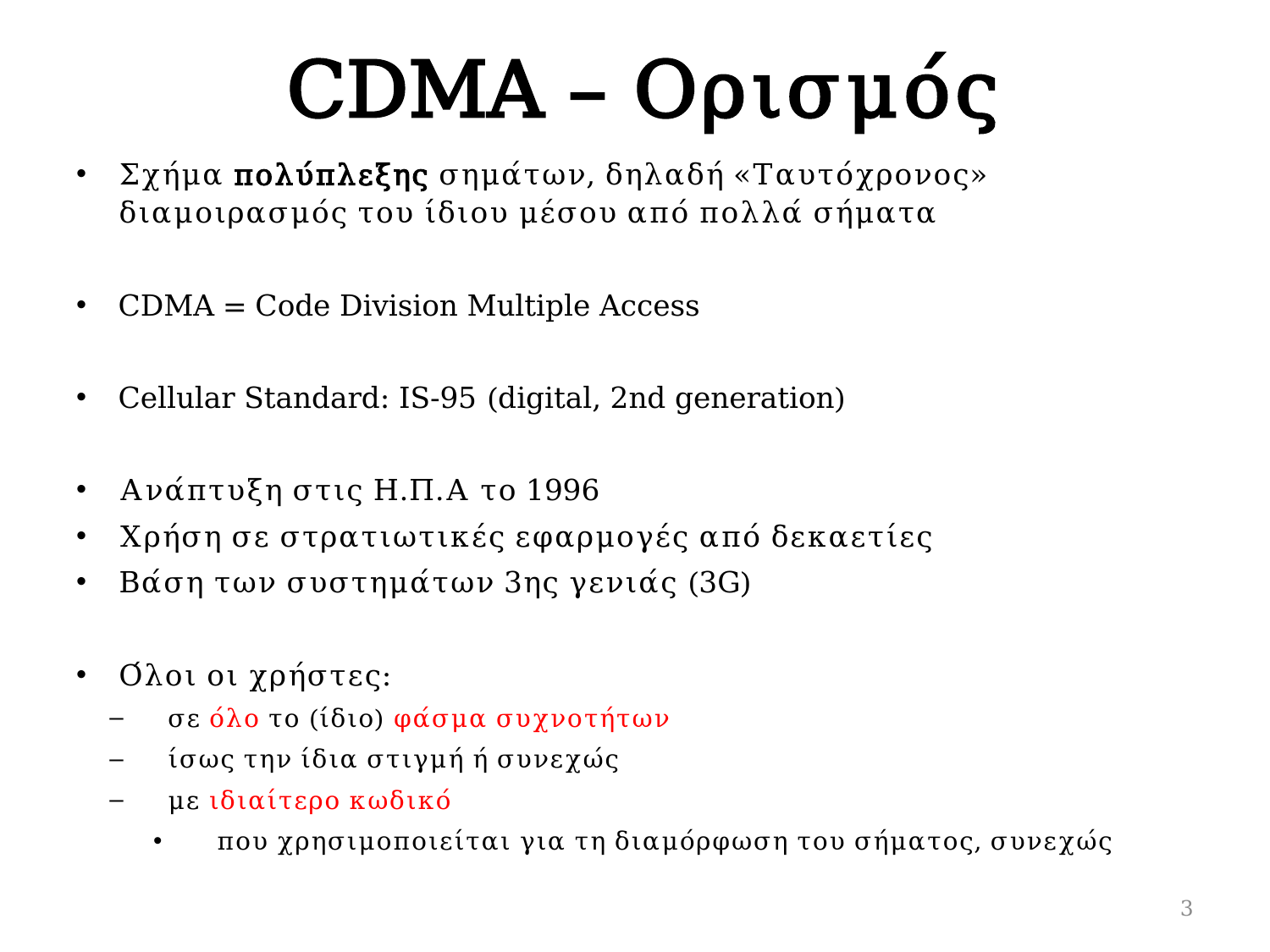

# CDMA – Ορισμός
Σχήμα πολύπλεξης σημάτων, δηλαδή «Ταυτόχρονος» διαμοιρασμός του ίδιου μέσου από πολλά σήματα

CDMA = Code Division Multiple Access

Cellular Standard: IS-95 (digital, 2nd generation)

Ανάπτυξη στις Η.Π.Α το 1996
Χρήση σε στρατιωτικές εφαρμογές από δεκαετίες
Βάση των συστημάτων 3ης γενιάς (3G)

Όλοι οι χρήστες:
σε όλο το (ίδιο) φάσμα συχνοτήτων
ίσως την ίδια στιγμή ή συνεχώς
με ιδιαίτερο κωδικό
που χρησιμοποιείται για τη διαμόρφωση του σήματος, συνεχώς
3